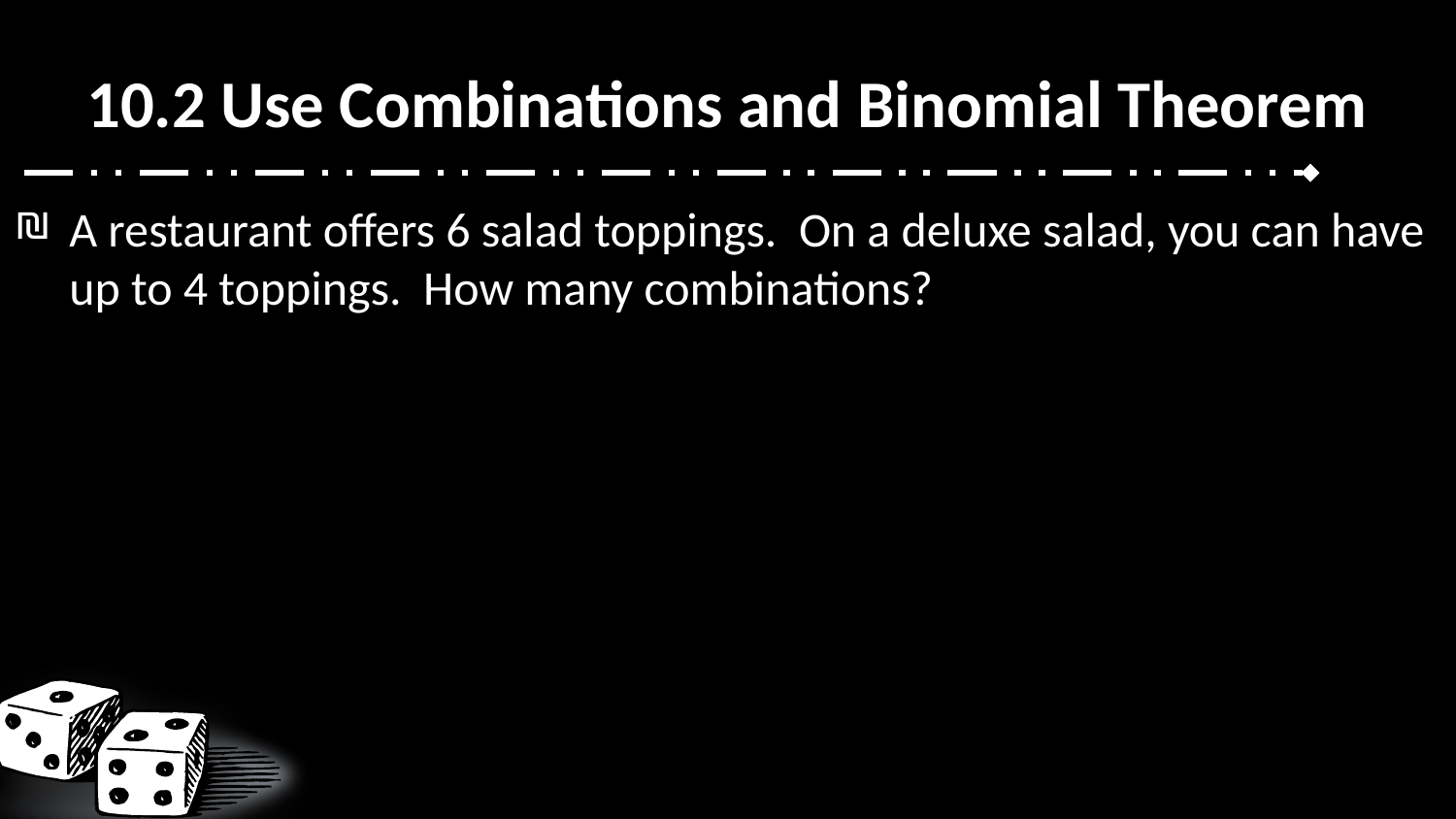

# 10.2 Use Combinations and Binomial Theorem
A restaurant offers 6 salad toppings.  On a deluxe salad, you can have up to 4 toppings.  How many combinations?